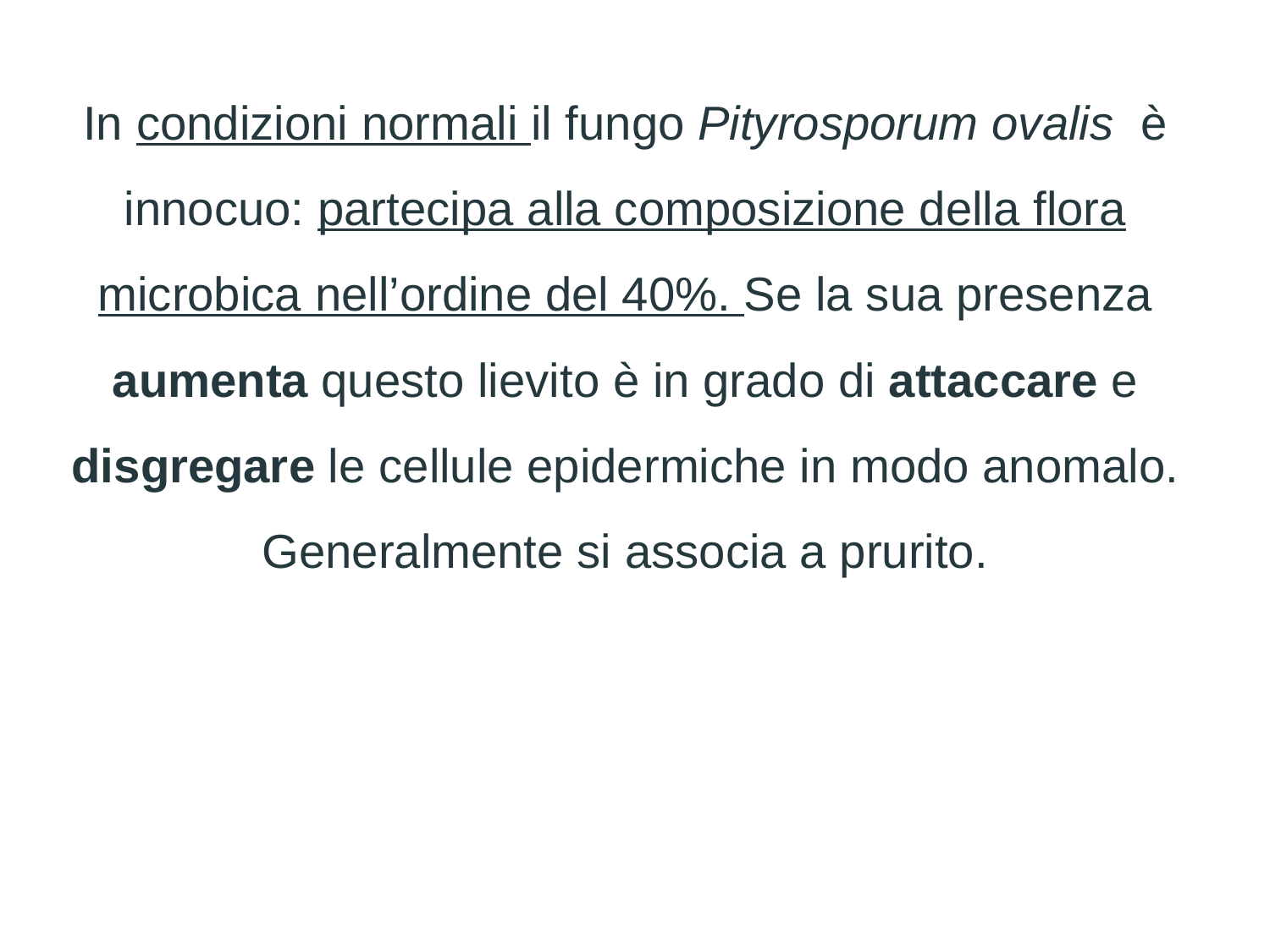

In condizioni normali il fungo Pityrosporum ovalis  è innocuo: partecipa alla composizione della flora microbica nell’ordine del 40%. Se la sua presenza aumenta questo lievito è in grado di attaccare e disgregare le cellule epidermiche in modo anomalo.
Generalmente si associa a prurito.